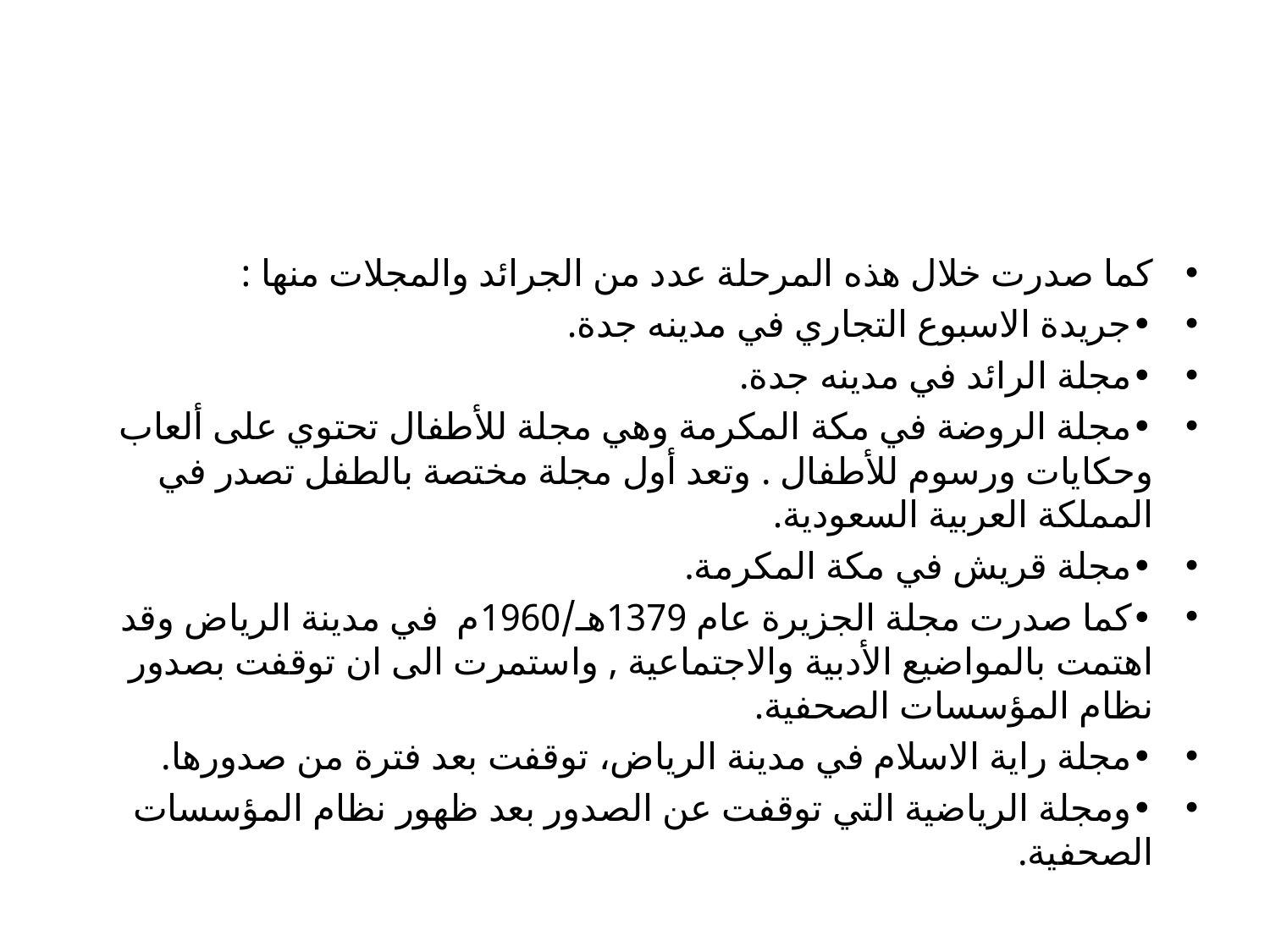

#
كما صدرت خلال هذه المرحلة عدد من الجرائد والمجلات منها :
•جريدة الاسبوع التجاري في مدينه جدة.
•مجلة الرائد في مدينه جدة.
•مجلة الروضة في مكة المكرمة وهي مجلة للأطفال تحتوي على ألعاب وحكايات ورسوم للأطفال . وتعد أول مجلة مختصة بالطفل تصدر في المملكة العربية السعودية.
•مجلة قريش في مكة المكرمة.
•كما صدرت مجلة الجزيرة عام 1379هـ/1960م  في مدينة الرياض وقد اهتمت بالمواضيع الأدبية والاجتماعية , واستمرت الى ان توقفت بصدور نظام المؤسسات الصحفية.
•مجلة راية الاسلام في مدينة الرياض، توقفت بعد فترة من صدورها.
•ومجلة الرياضية التي توقفت عن الصدور بعد ظهور نظام المؤسسات الصحفية.